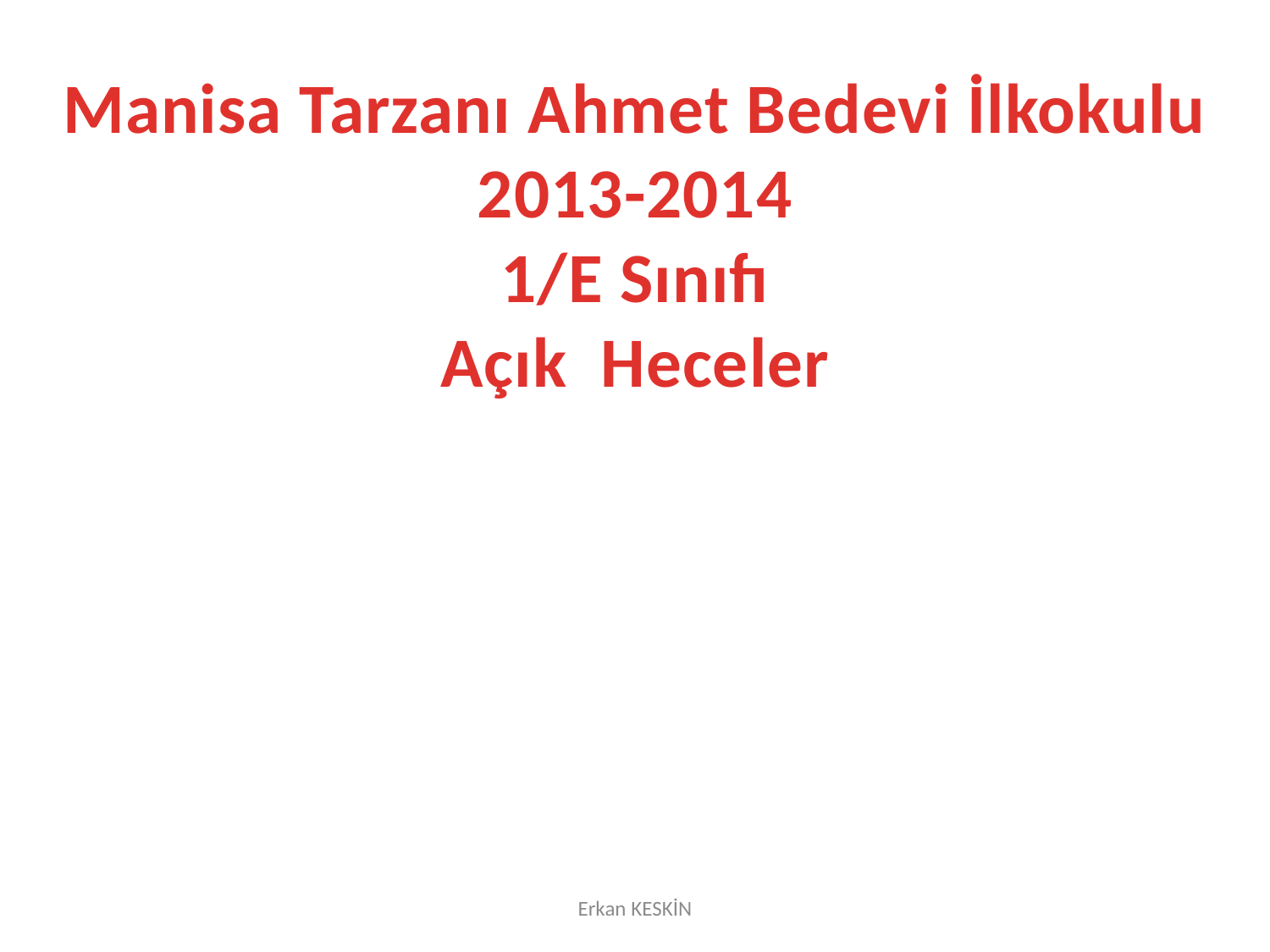

Manisa Tarzanı Ahmet Bedevi İlkokulu
2013-2014
1/E Sınıfı
Açık  Heceler
Erkan KESKİN